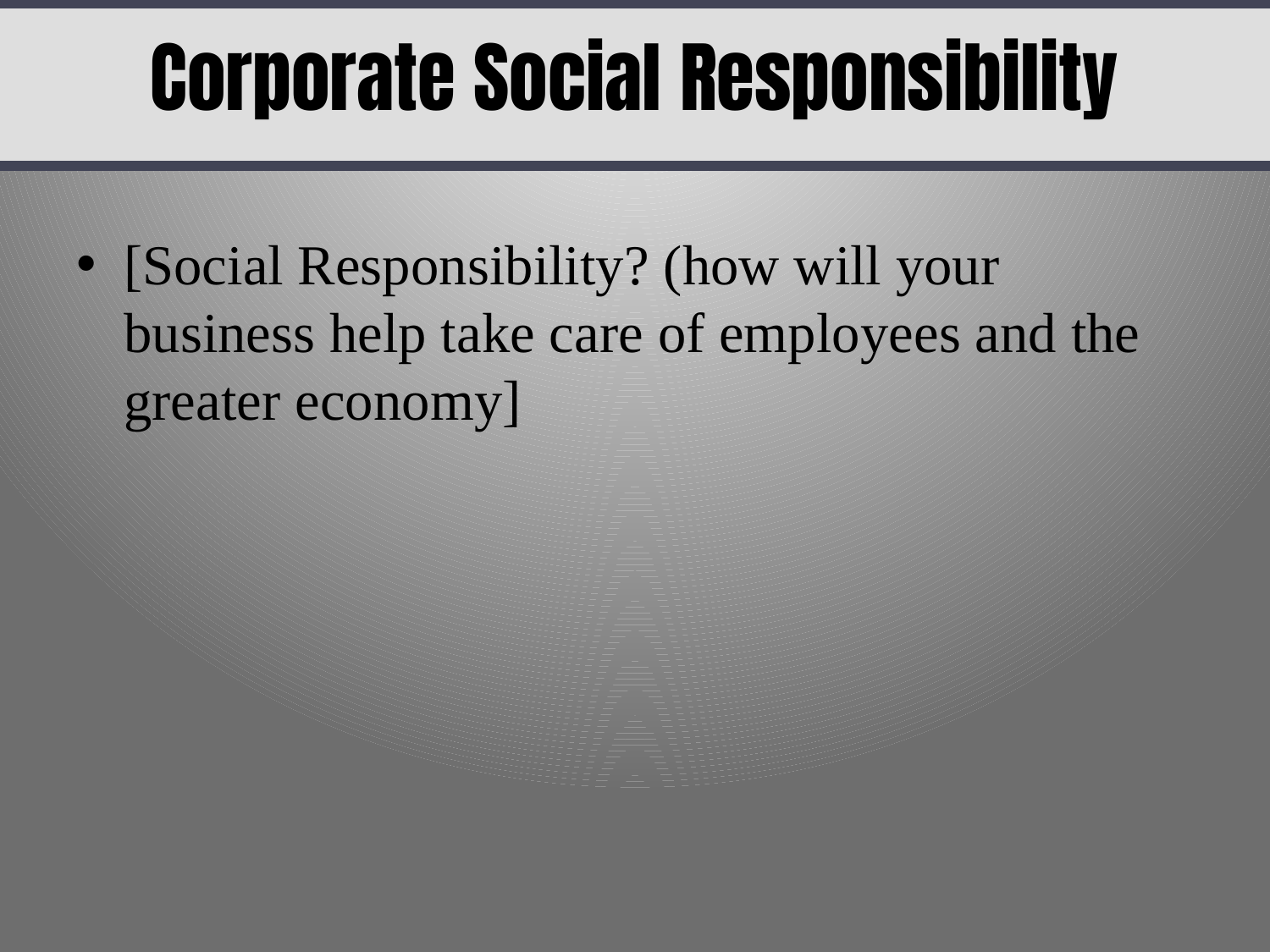

# Corporate Social Responsibility
[Social Responsibility? (how will your business help take care of employees and the greater economy]